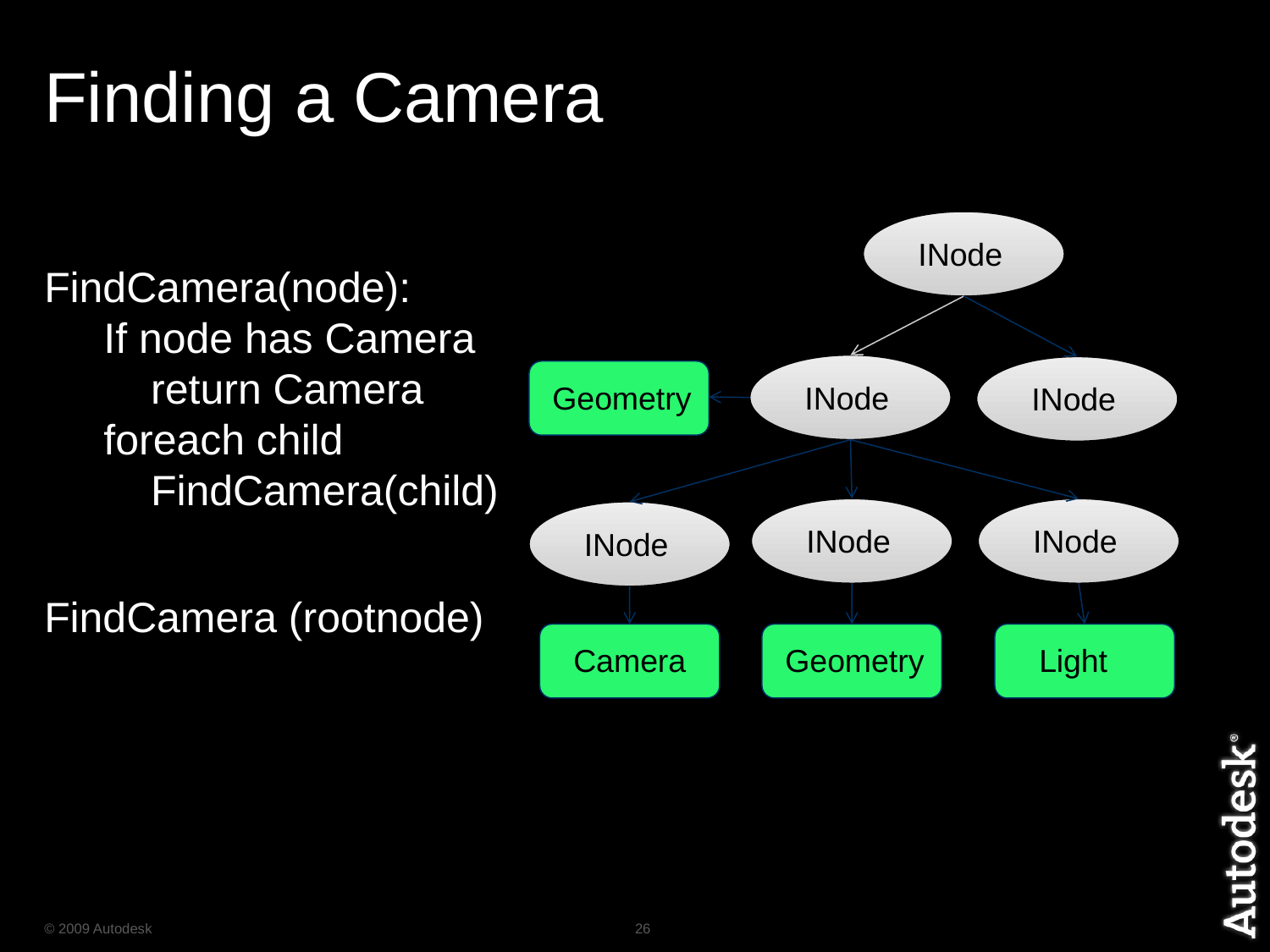

# Finding a Camera

FindCamera(node):
 If node has Camera
     return Camera
 foreach child
     FindCamera(child)

FindCamera (rootnode)

INode

Geometry
INode
INode

INode
INode
INode

Camera
Geometry
Light